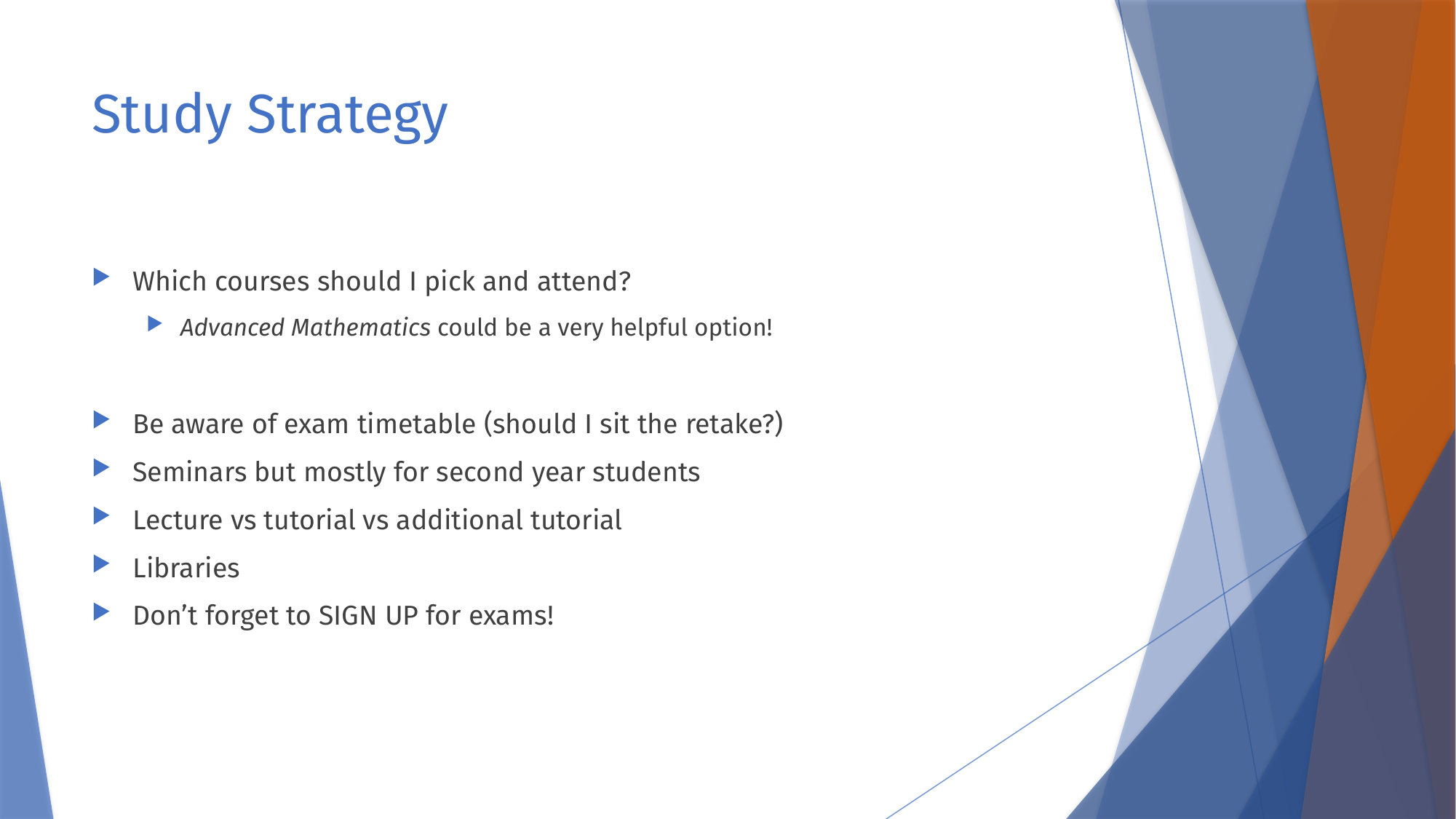

# Study Strategy
Which courses should I pick and attend?
Advanced Mathematics could be a very helpful option!

Be aware of exam timetable (should I sit the retake?)
Seminars but mostly for second year students
Lecture vs tutorial vs additional tutorial
Libraries
Don’t forget to SIGN UP for exams!